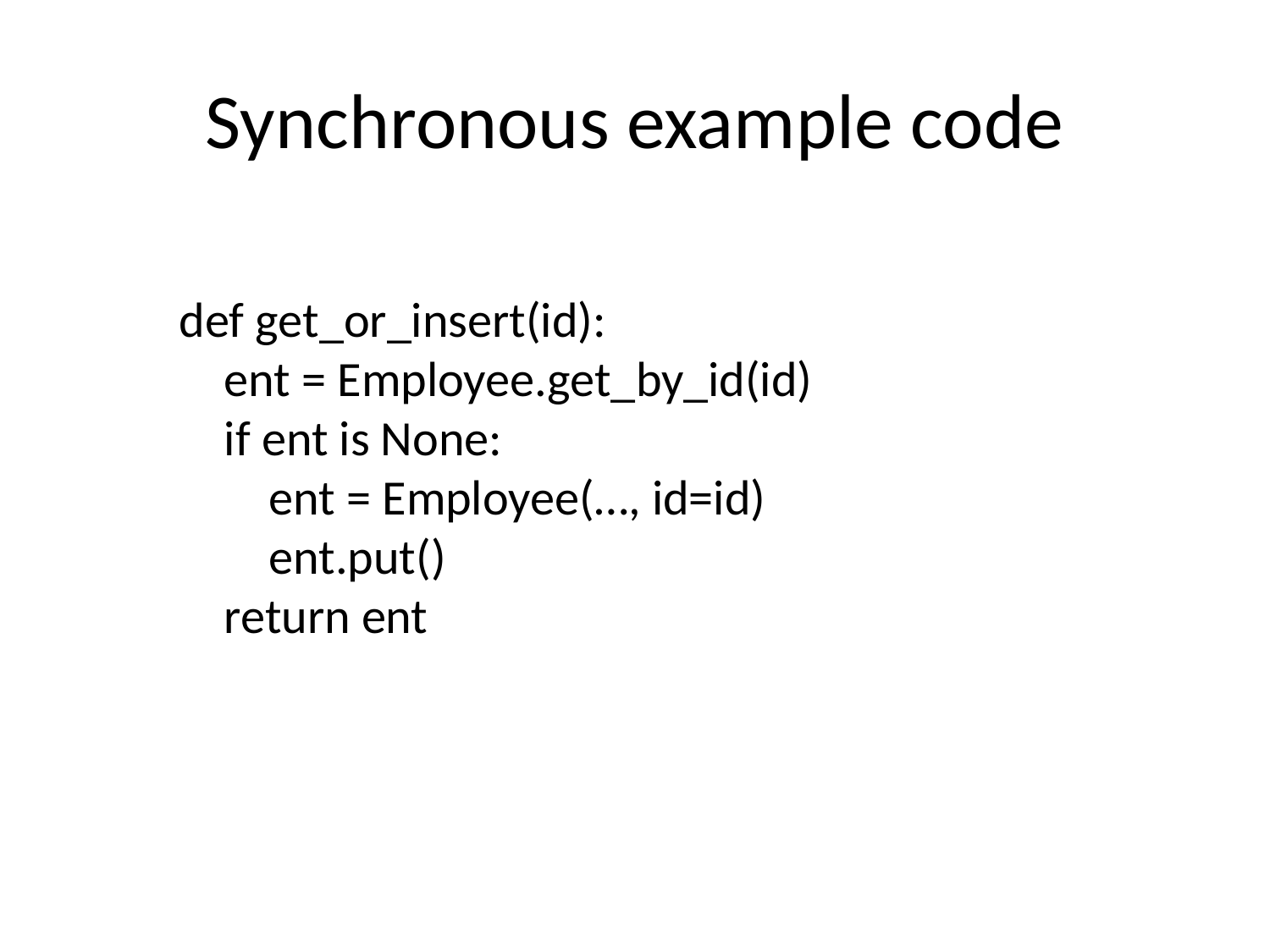

# Synchronous example code
def get_or_insert(id):
    ent = Employee.get_by_id(id)
    if ent is None:
        ent = Employee(…, id=id)
        ent.put()
    return ent